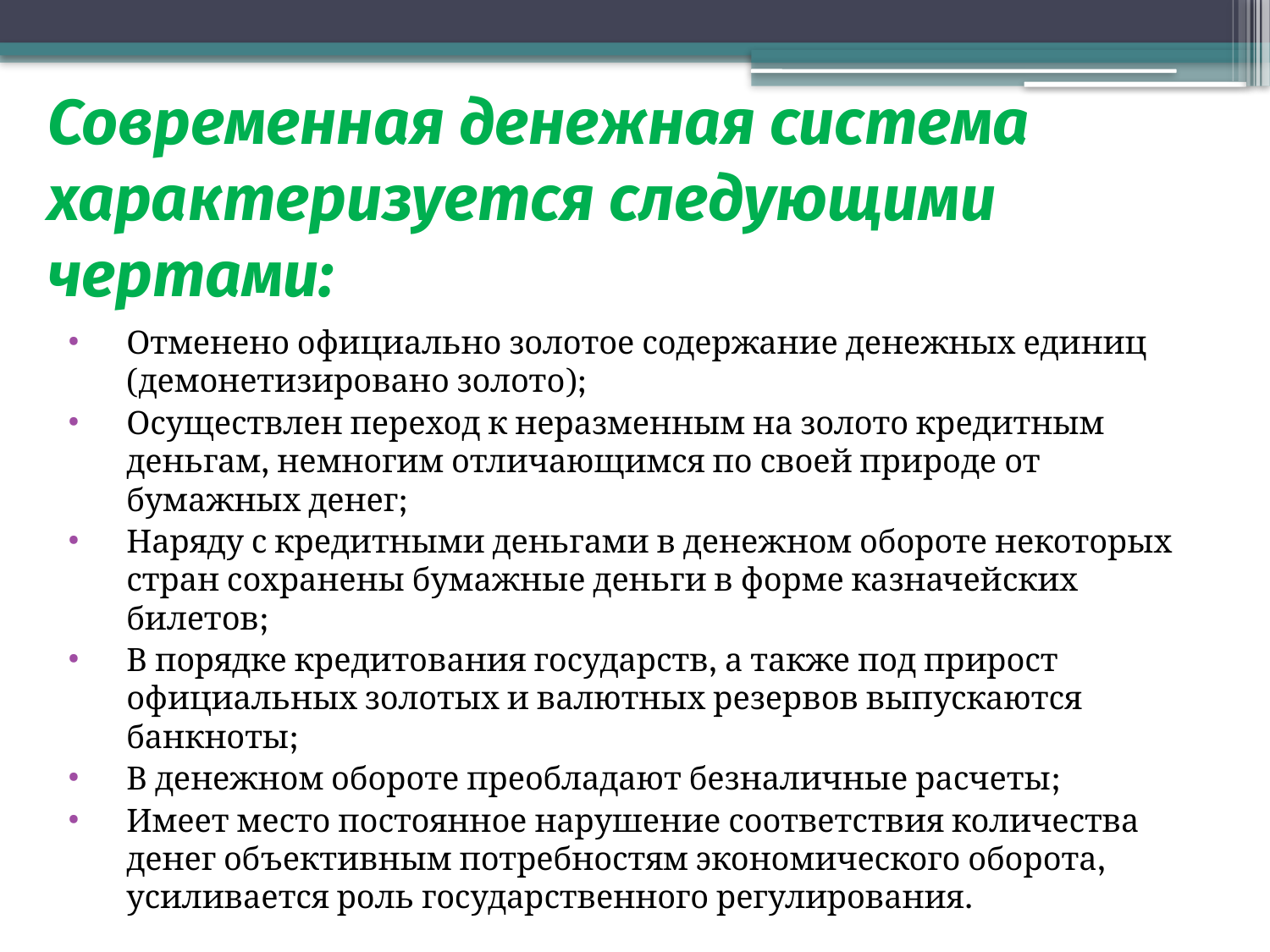

# Современная денежная система характеризуется следующими чертами:
Отменено официально золотое содержание денежных единиц (демонетизировано золото);
Осуществлен переход к неразменным на золото кредитным деньгам, немногим отличающимся по своей природе от бумажных денег;
Наряду с кредитными деньгами в денежном обороте некоторых стран сохранены бумажные деньги в форме казначейских билетов;
В порядке кредитования государств, а также под прирост официальных золотых и валютных резервов выпускаются банкноты;
В денежном обороте преобладают безналичные расчеты;
Имеет место постоянное нарушение соответствия количества денег объективным потребностям экономического оборота, усиливается роль государственного регулирования.